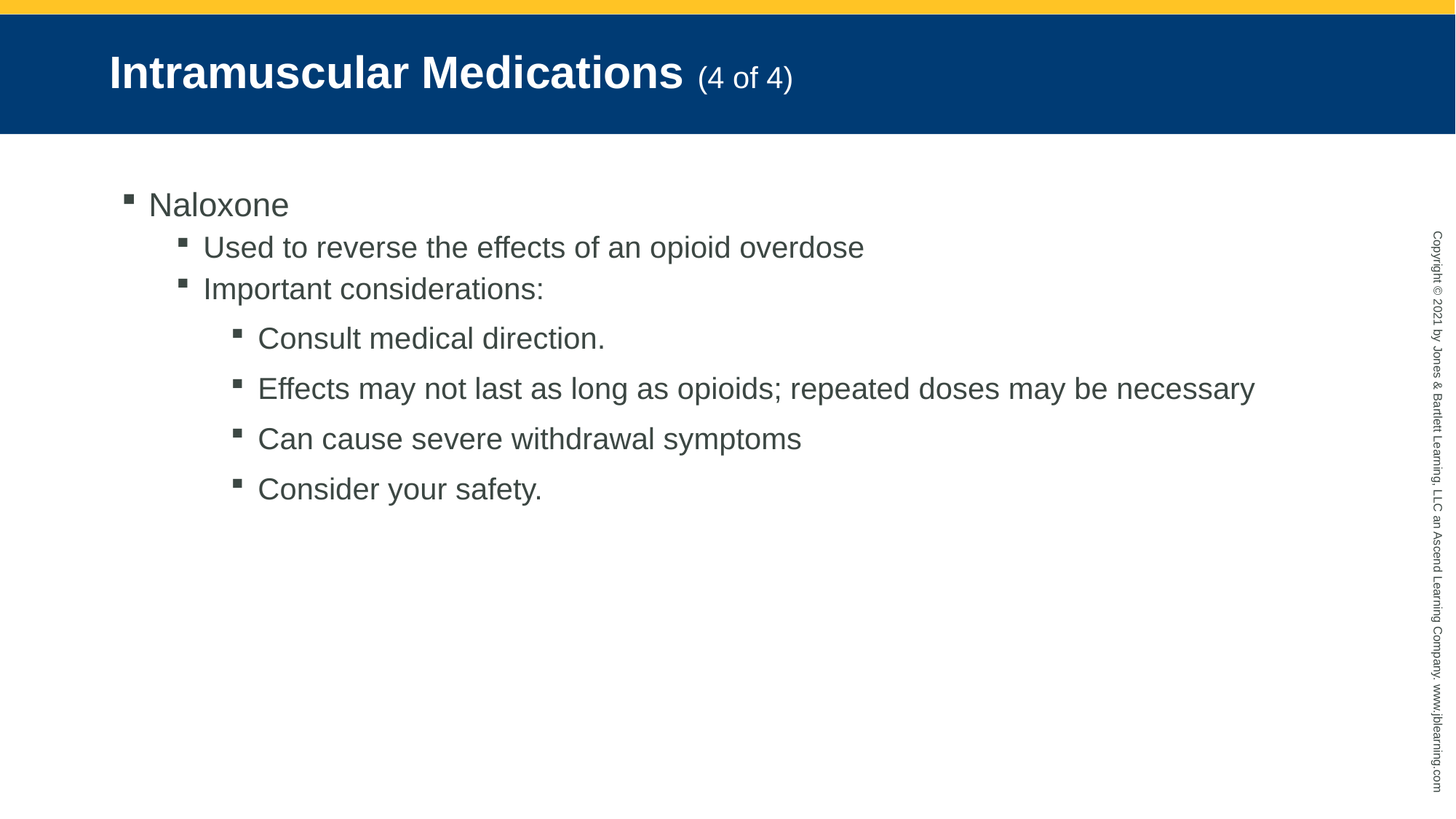

# Intramuscular Medications (4 of 4)
Naloxone
Used to reverse the effects of an opioid overdose
Important considerations:
Consult medical direction.
Effects may not last as long as opioids; repeated doses may be necessary
Can cause severe withdrawal symptoms
Consider your safety.